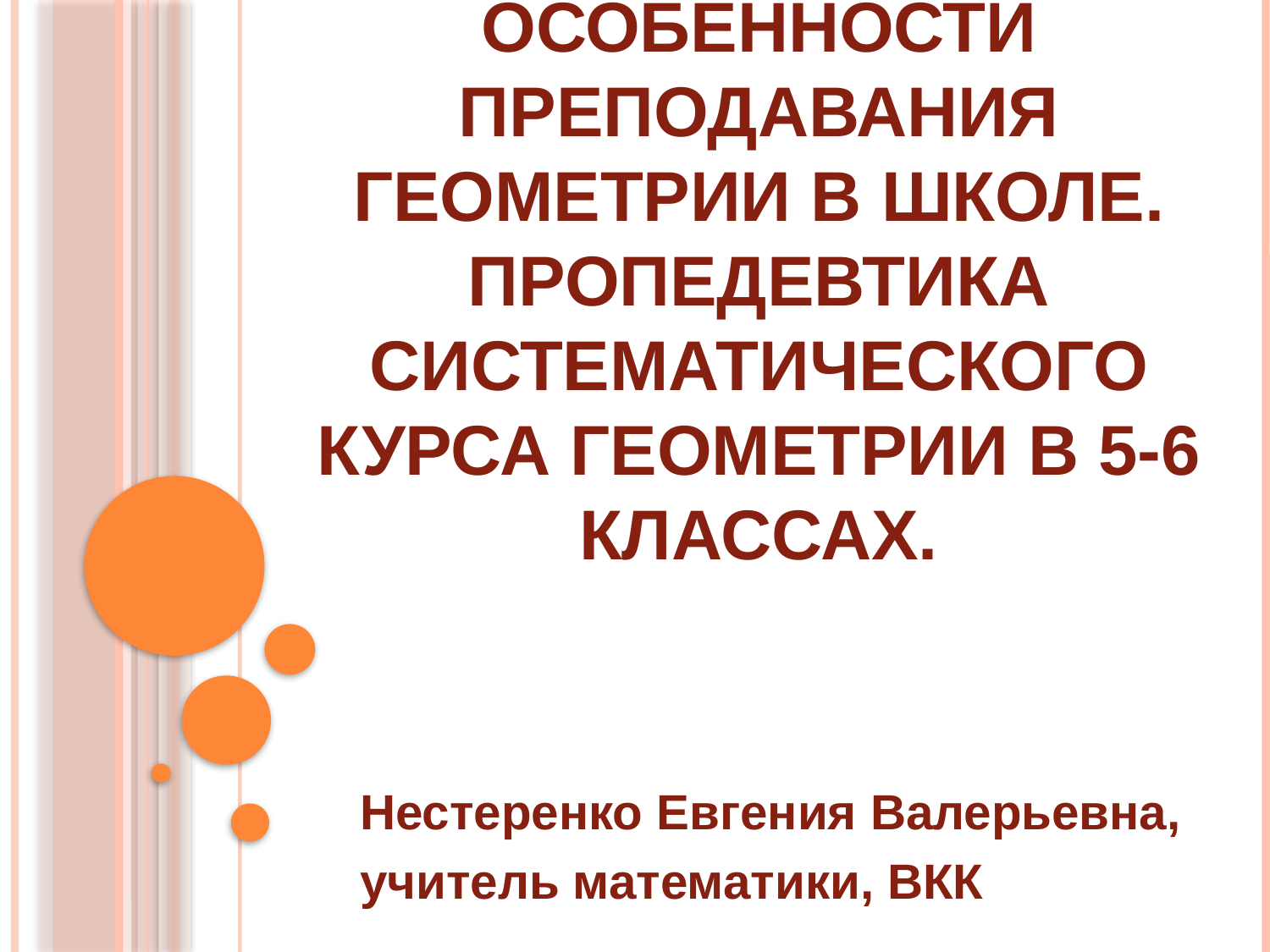

# Особенности преподавания геометрии в школе. Пропедевтика систематического курса геометрии в 5-6 классах.
Нестеренко Евгения Валерьевна,
учитель математики, ВКК